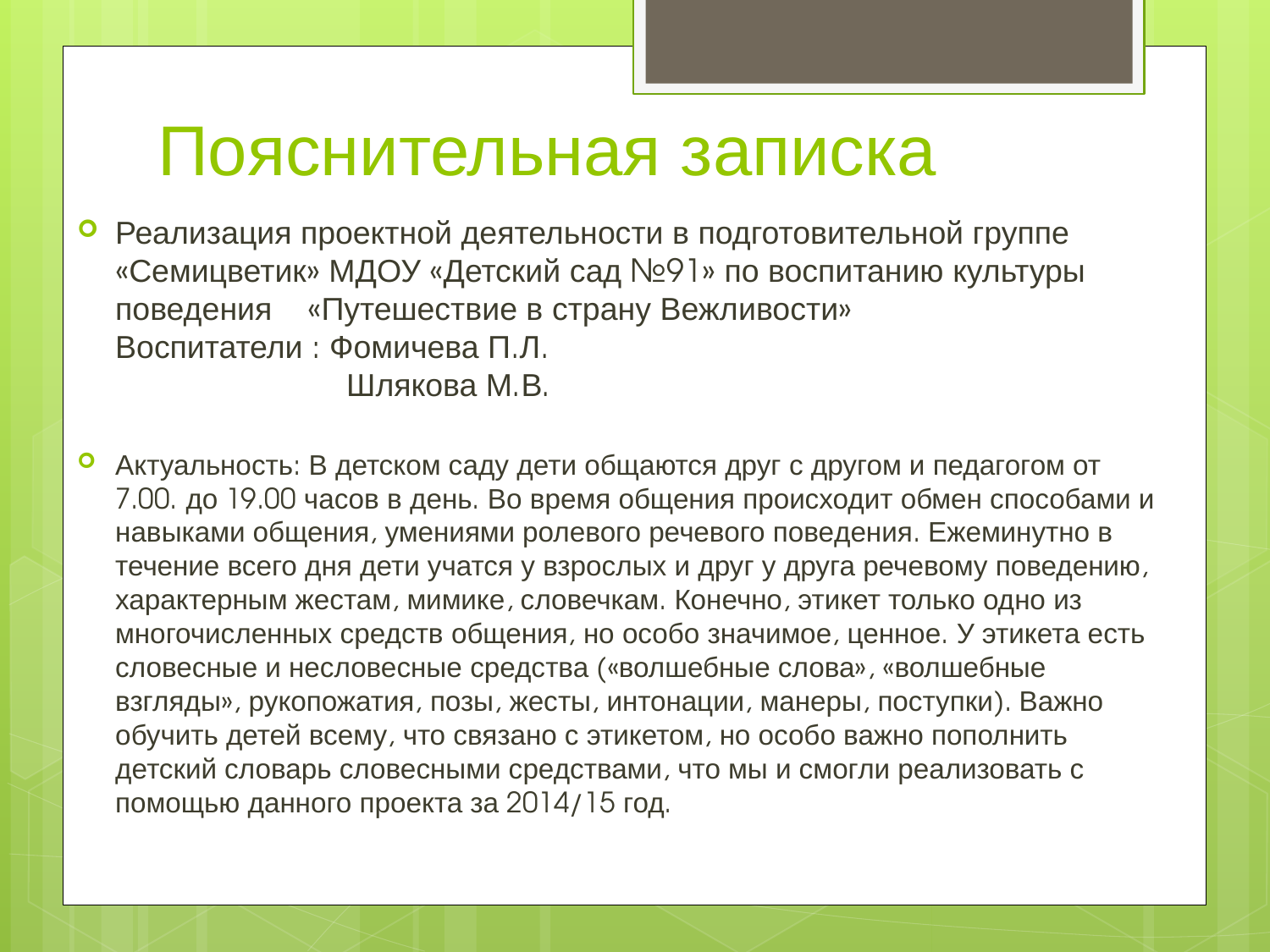

# Пояснительная записка
Реализация проектной деятельности в подготовительной группе «Семицветик» МДОУ «Детский сад №91» по воспитанию культуры поведения    «Путешествие в страну Вежливости»  
Воспитатели : Фомичева П.Л.
                          Шлякова М.В.
Актуальность: В детском саду дети общаются друг с другом и педагогом от 7.00. до 19.00 часов в день. Во время общения происходит обмен спо­собами и навыками общения, умениями ролевого речевого пове­дения. Ежеминутно в течение всего дня дети учатся у взрослых и друг у друга речевому поведению, характерным жестам, мими­ке, словечкам. Конечно, этикет только одно из многочисленных средств общения, но особо значимое, ценное. У этикета есть сло­весные и несловесные средства («волшебные слова», «волшебные взгляды», рукопожатия, позы, жесты, интонации, манеры, поступ­ки). Важно обучить детей всему, что связано с этикетом, но осо­бо важно пополнить детский словарь словесными средствами, что мы и смогли реализовать с помощью данного проекта за 2014/15 год.